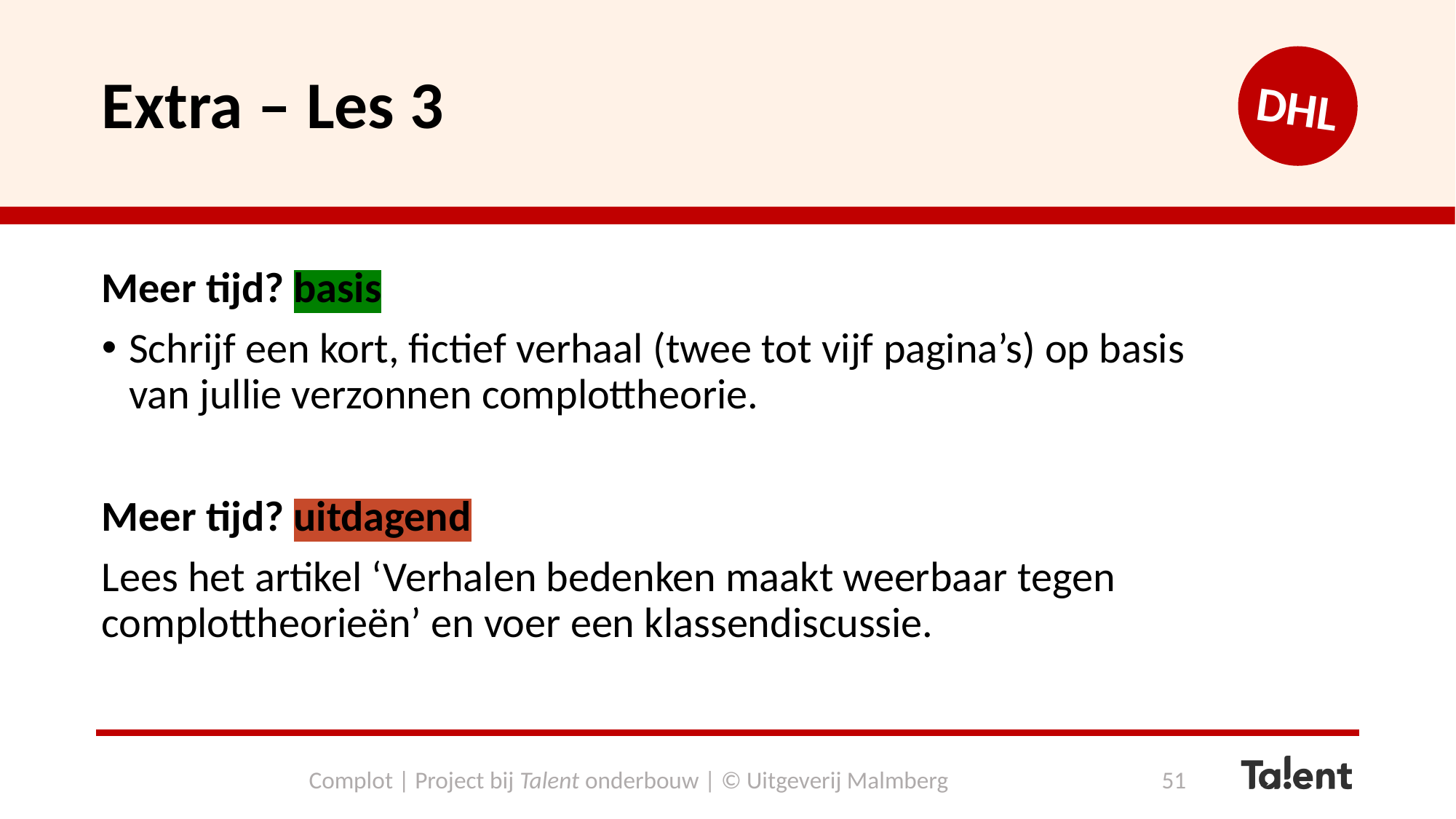

# Extra – Les 3
DHL
Meer tijd? basis
Schrijf een kort, fictief verhaal (twee tot vijf pagina’s) op basis van jullie verzonnen complottheorie.

Meer tijd? uitdagend
Lees het artikel ‘Verhalen bedenken maakt weerbaar tegen complottheorieën’ en voer een klassendiscussie.
Complot | Project bij Talent onderbouw | © Uitgeverij Malmberg
51